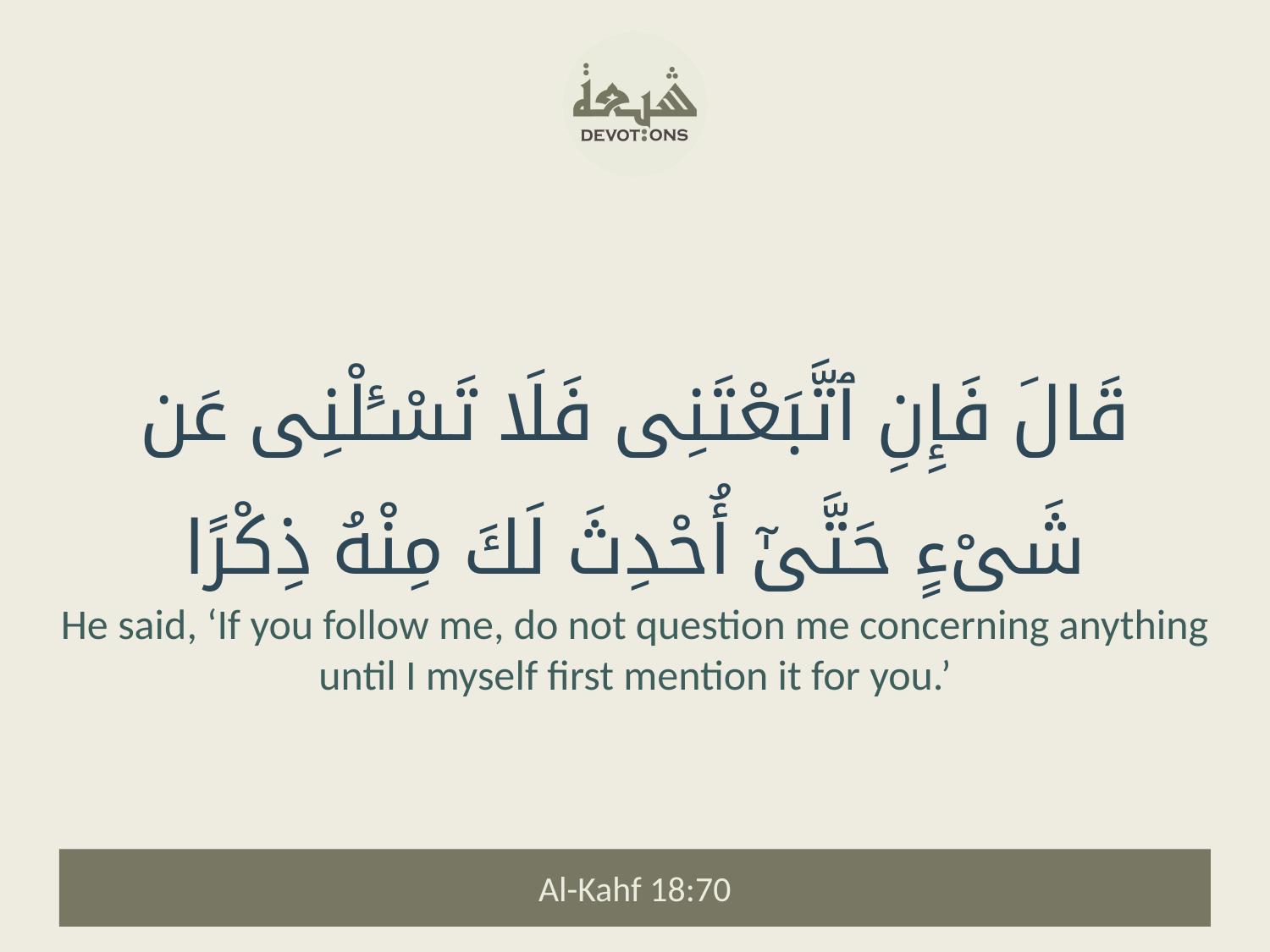

قَالَ فَإِنِ ٱتَّبَعْتَنِى فَلَا تَسْـَٔلْنِى عَن شَىْءٍ حَتَّىٰٓ أُحْدِثَ لَكَ مِنْهُ ذِكْرًا
He said, ‘If you follow me, do not question me concerning anything until I myself first mention it for you.’
Al-Kahf 18:70